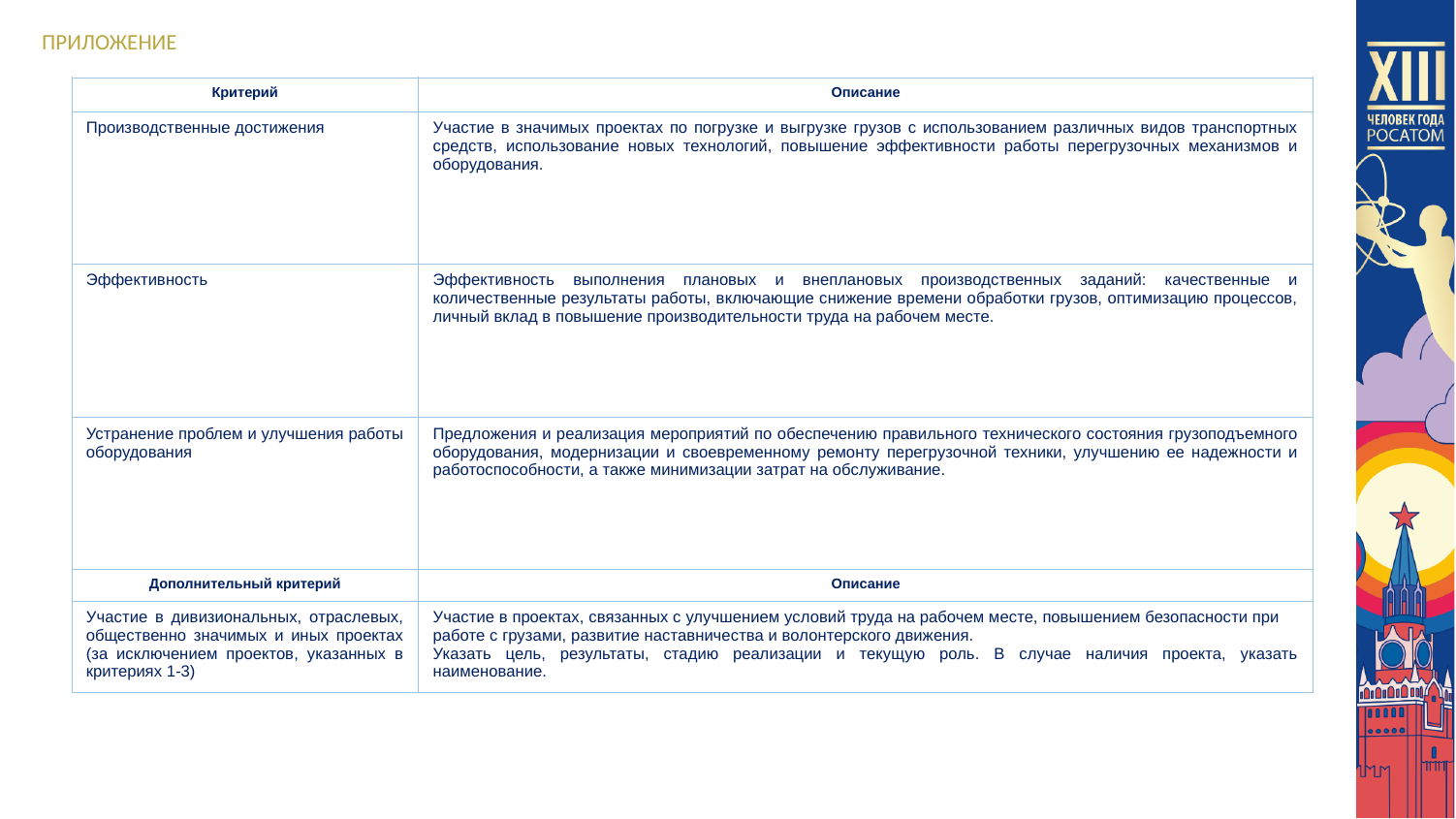

ПРИЛОЖЕНИЕ
| Критерий | Описание |
| --- | --- |
| Производственные достижения | Участие в значимых проектах по погрузке и выгрузке грузов с использованием различных видов транспортных средств, использование новых технологий, повышение эффективности работы перегрузочных механизмов и оборудования. |
| Эффективность | Эффективность выполнения плановых и внеплановых производственных заданий: качественные и количественные результаты работы, включающие снижение времени обработки грузов, оптимизацию процессов, личный вклад в повышение производительности труда на рабочем месте. |
| Устранение проблем и улучшения работы оборудования | Предложения и реализация мероприятий по обеспечению правильного технического состояния грузоподъемного оборудования, модернизации и своевременному ремонту перегрузочной техники, улучшению ее надежности и работоспособности, а также минимизации затрат на обслуживание. |
| Дополнительный критерий | Описание |
| Участие в дивизиональных, отраслевых, общественно значимых и иных проектах (за исключением проектов, указанных в критериях 1-3) | Участие в проектах, связанных с улучшением условий труда на рабочем месте, повышением безопасности при работе с грузами, развитие наставничества и волонтерского движения. Указать цель, результаты, стадию реализации и текущую роль. В случае наличия проекта, указать наименование. |